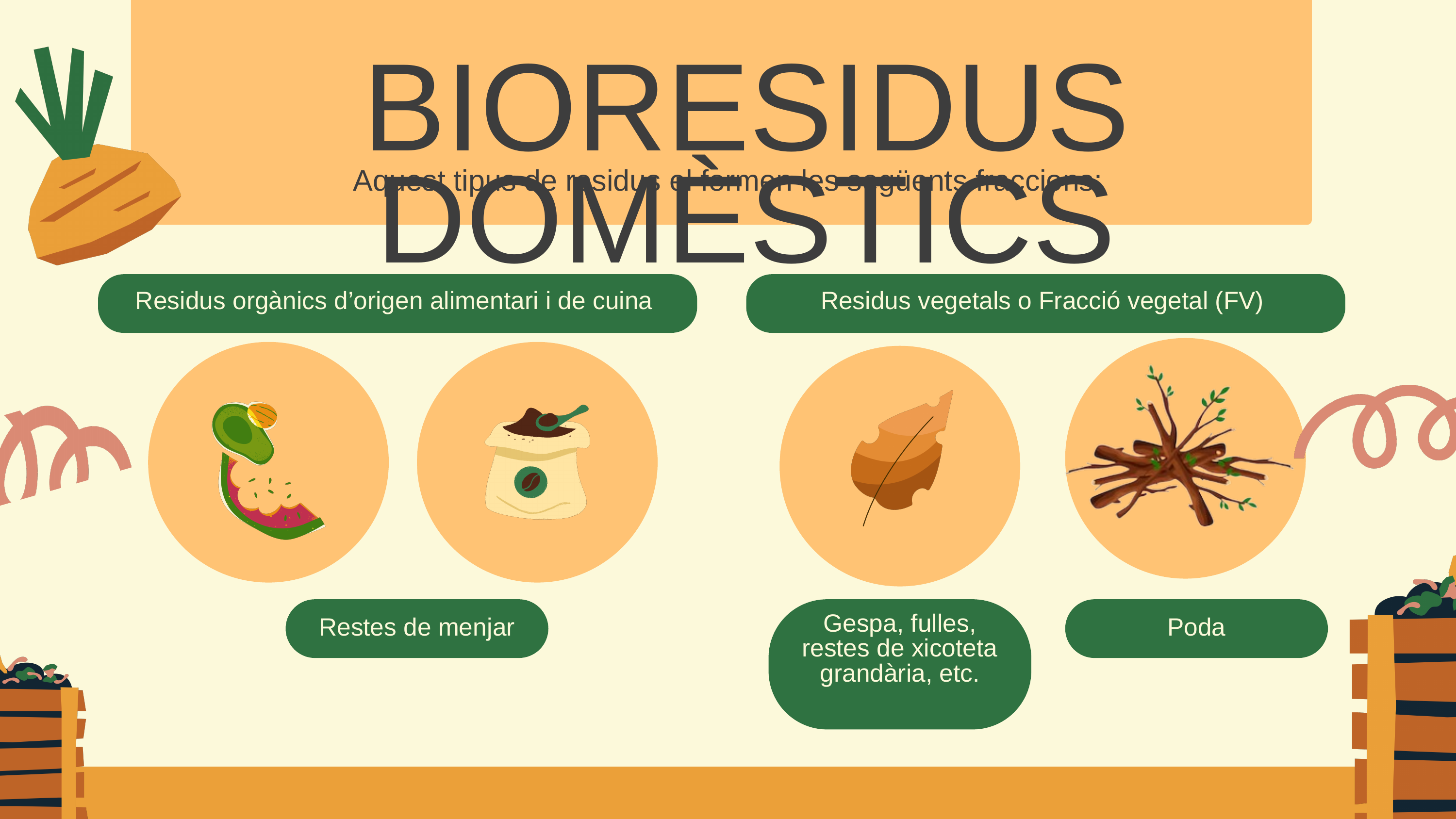

BIORESIDUS DOMÈSTICS
Aquest tipus de residus el formen les següents fraccions:

Residus orgànics d’origen alimentari i de cuina
Residus vegetals o Fracció vegetal (FV)

Gespa, fulles, restes de xicoteta grandària, etc.
Restes de menjar
Poda